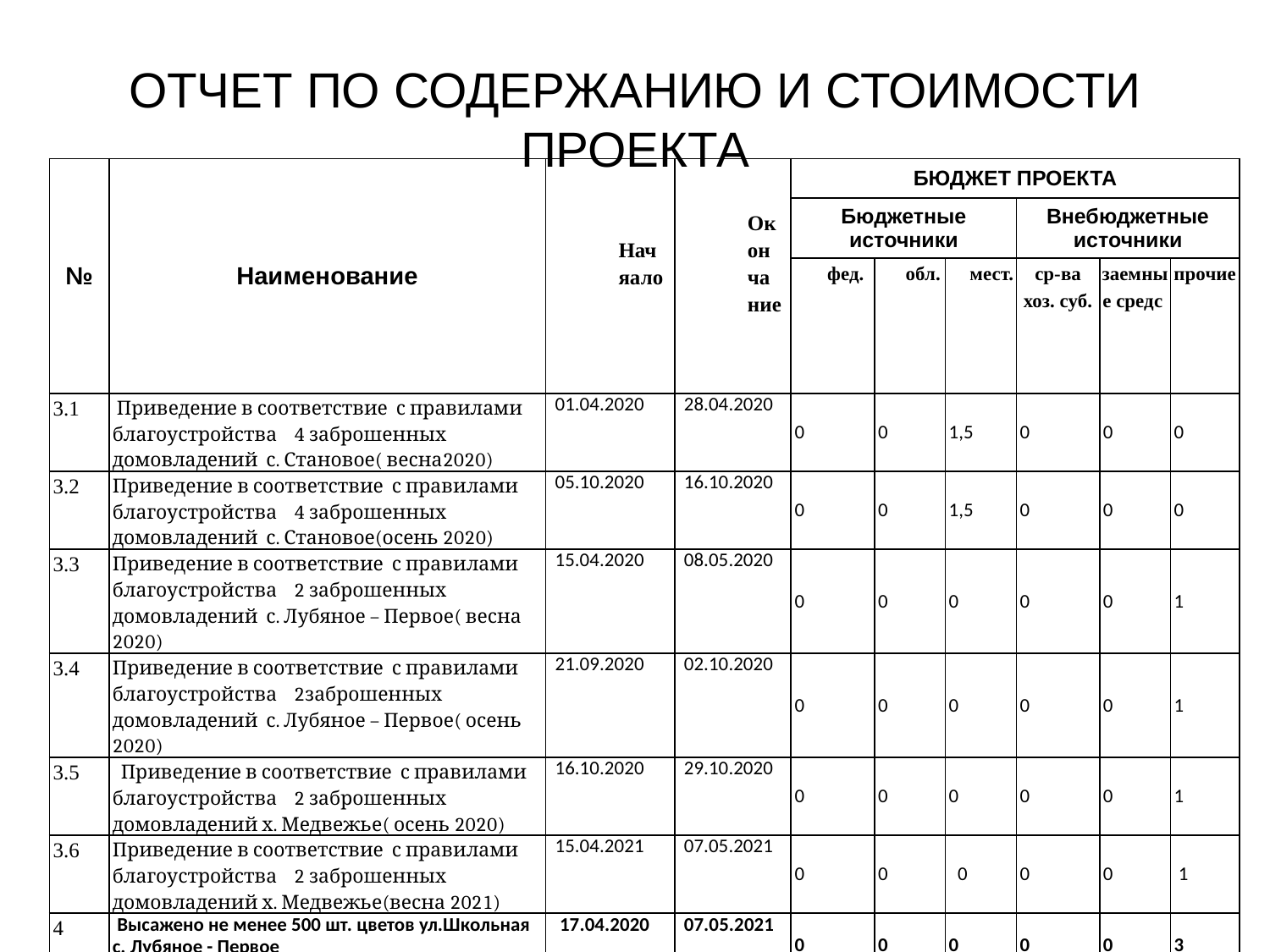

# ОТЧЕТ ПО СОДЕРЖАНИЮ И СТОИМОСТИ ПРОЕКТА
| № | Наименование | Начяало | Окончание | БЮДЖЕТ ПРОЕКТА |  |  |  |  |  |
| --- | --- | --- | --- | --- | --- | --- | --- | --- | --- |
|  |  |  |  | Бюджетные источники |  |  | Внебюджетные источники |  |  |
|  |  |  |  | фед. | обл. | мест. | ср-ва хоз. суб. | заемные средс | прочие |
| 3.1 | Приведение в соответствие с правилами благоустройства 4 заброшенных домовладений с. Становое( весна2020) | 01.04.2020 | 28.04.2020 | 0 | 0 | 1,5 | 0 | 0 | 0 |
| 3.2 | Приведение в соответствие с правилами благоустройства 4 заброшенных домовладений с. Становое(осень 2020) | 05.10.2020 | 16.10.2020 | 0 | 0 | 1,5 | 0 | 0 | 0 |
| 3.3 | Приведение в соответствие с правилами благоустройства 2 заброшенных домовладений с. Лубяное – Первое( весна 2020) | 15.04.2020 | 08.05.2020 | 0 | 0 | 0 | 0 | 0 | 1 |
| 3.4 | Приведение в соответствие с правилами благоустройства 2заброшенных домовладений с. Лубяное – Первое( осень 2020) | 21.09.2020 | 02.10.2020 | 0 | 0 | 0 | 0 | 0 | 1 |
| 3.5 | Приведение в соответствие с правилами благоустройства 2 заброшенных домовладений х. Медвежье( осень 2020) | 16.10.2020 | 29.10.2020 | 0 | 0 | 0 | 0 | 0 | 1 |
| 3.6 | Приведение в соответствие с правилами благоустройства 2 заброшенных домовладений х. Медвежье(весна 2021) | 15.04.2021 | 07.05.2021 | 0 | 0 | 0 | 0 | 0 | 1 |
| 4 | Высажено не менее 500 шт. цветов ул.Школьная с. Лубяное - Первое | 17.04.2020 | 07.05.2021 | 0 | 0 | 0 | 0 | 0 | 3 |
| 4.1 | Подготовка земельных участков ( весна 2020) | 17.04.2020 | 30.04.2020 | 0 | 0 | 0 | 0 | 0 | 0 |